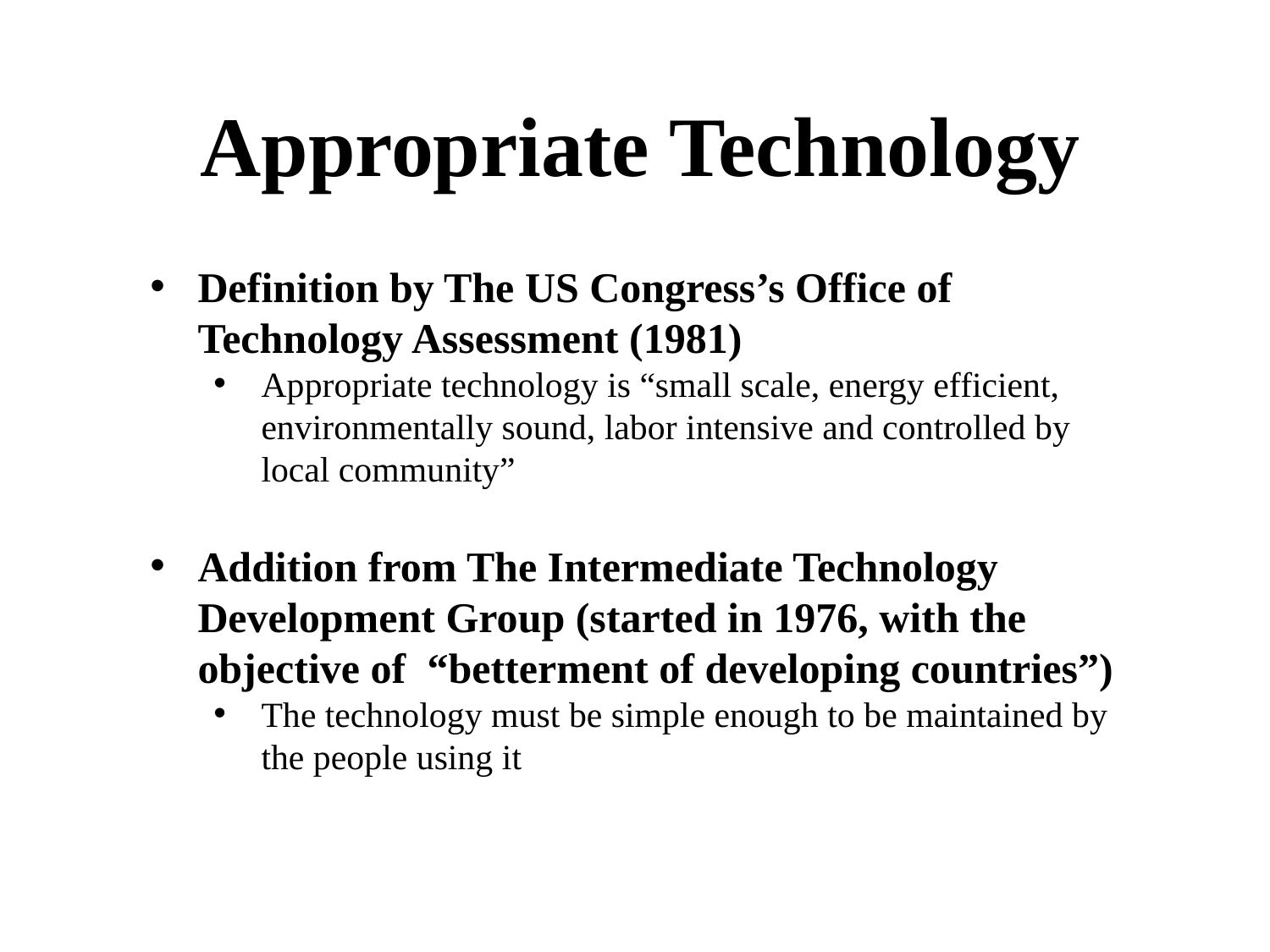

# Appropriate Technology
Definition by The US Congress’s Office of Technology Assessment (1981)
Appropriate technology is “small scale, energy efficient, environmentally sound, labor intensive and controlled by local community”

Addition from The Intermediate Technology Development Group (started in 1976, with the objective of  “betterment of developing countries”)
The technology must be simple enough to be maintained by the people using it